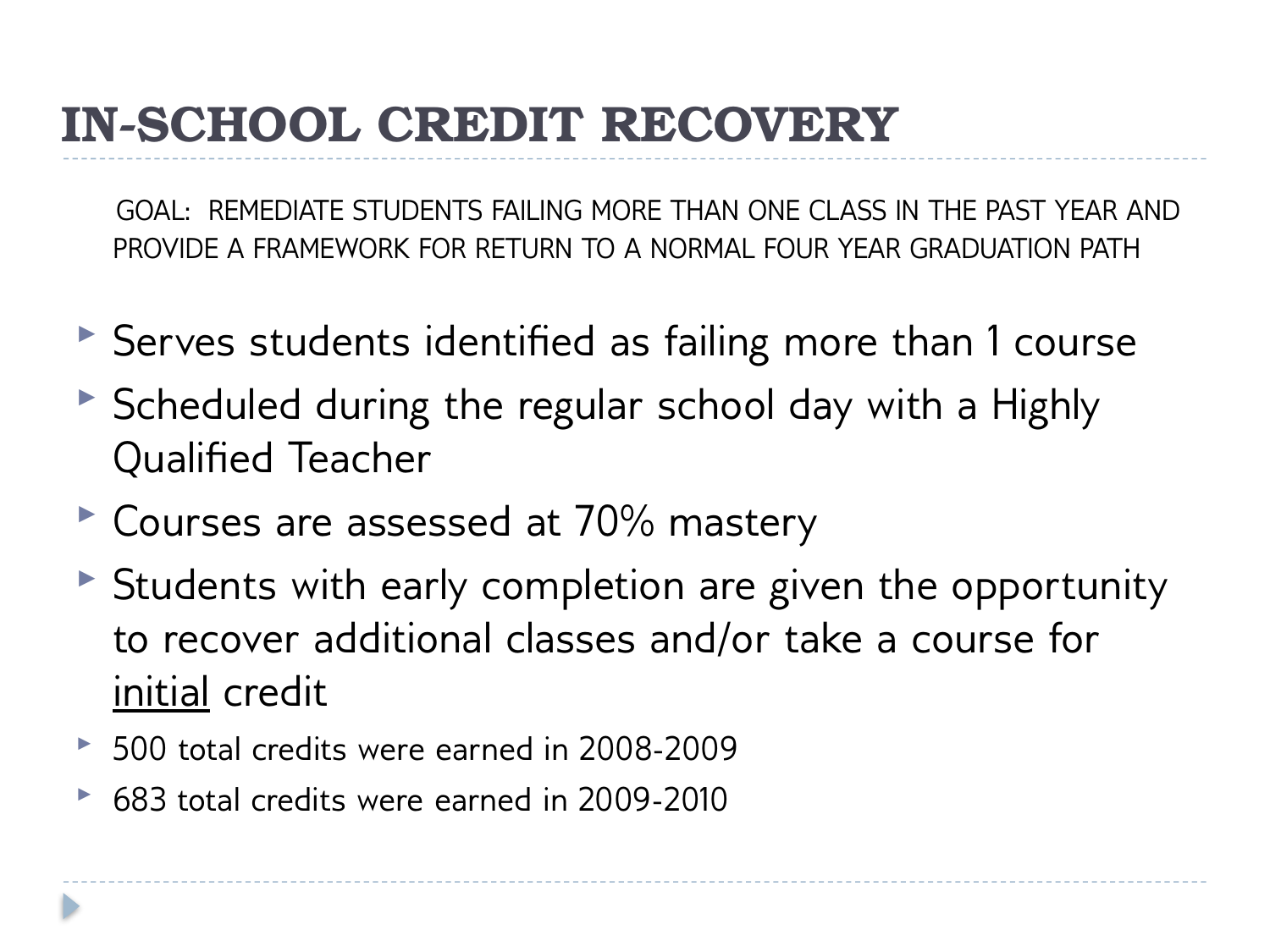

# In-School Credit Recovery
   Goal:  Remediate students failing more than one class in the past year and provide a framework for return to a normal four year graduation path

Serves students identified as failing more than 1 course
Scheduled during the regular school day with a Highly Qualified Teacher
Courses are assessed at 70% mastery
Students with early completion are given the opportunity to recover additional classes and/or take a course for initial credit
500 total credits were earned in 2008-2009
683 total credits were earned in 2009-2010